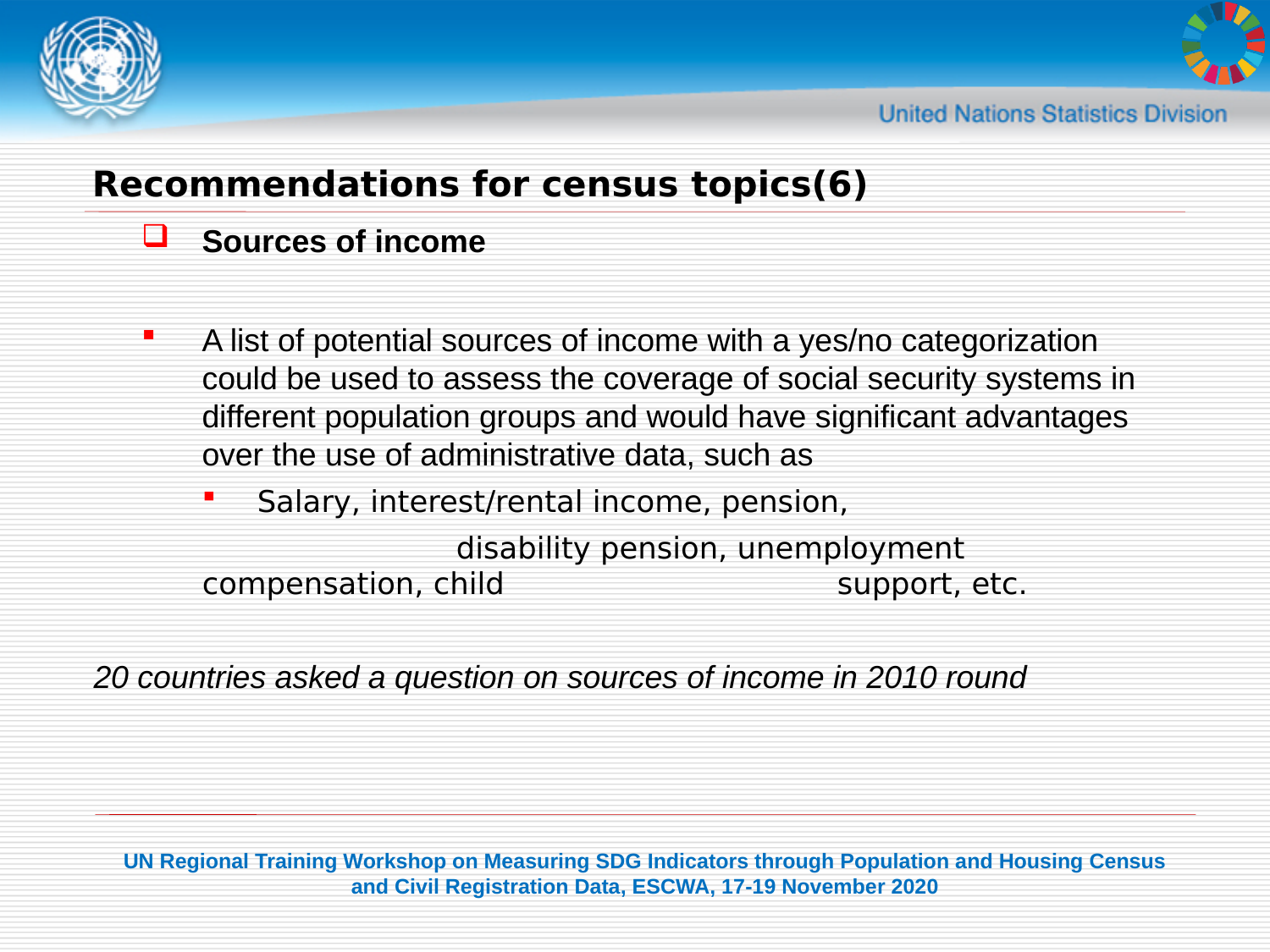

# Recommendations for census topics(6)
Sources of income

A list of potential sources of income with a yes/no categorization could be used to assess the coverage of social security systems in different population groups and would have significant advantages over the use of administrative data, such as
Salary, interest/rental income, pension,
		disability pension, unemployment compensation, child 			support, etc.

  20 countries asked a question on sources of income in 2010 round